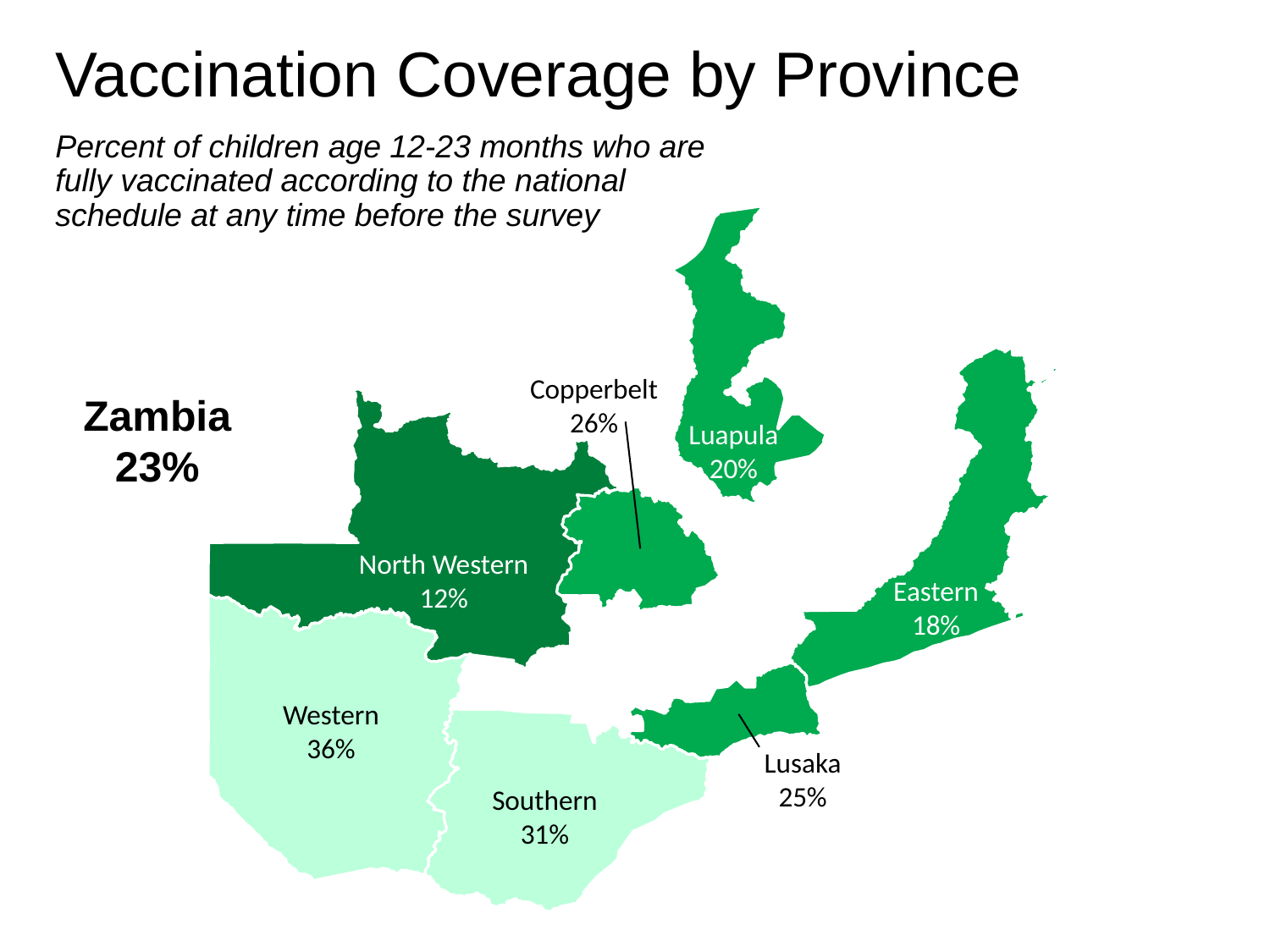

Vaccination Coverage by Province
Percent of children age 12-23 months who are fully vaccinated according to the national schedule at any time before the survey

Northern
18%

Copperbelt
26%
Zambia
23%

Luapula
20%
Muchinga
18%

North Western
12%
Eastern
18%

Central
24%

Western
36%

Lusaka
25%
Southern
31%